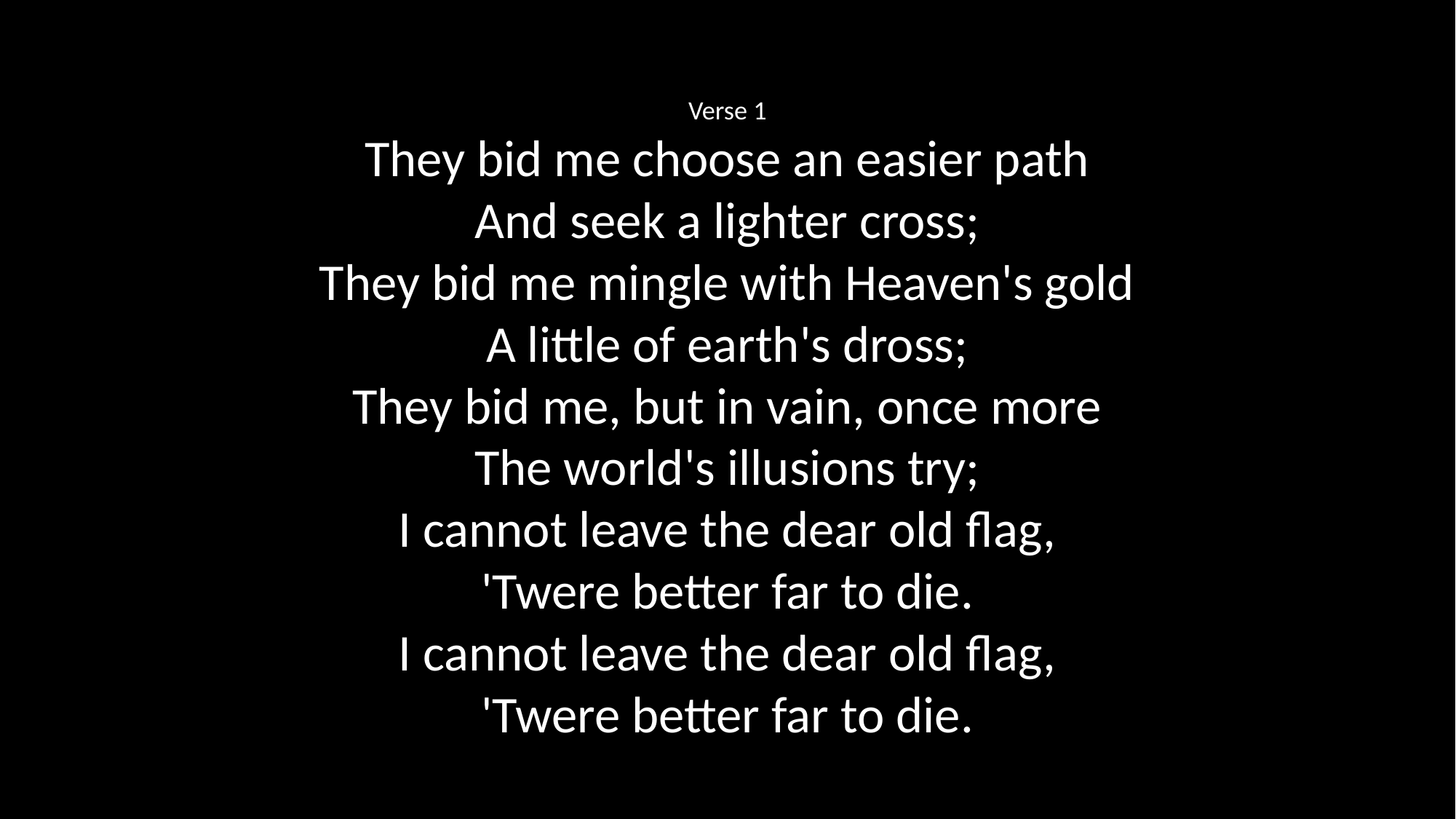

Verse 1
They bid me choose an easier path
And seek a lighter cross;
They bid me mingle with Heaven's gold
A little of earth's dross;
They bid me, but in vain, once more
The world's illusions try;
I cannot leave the dear old flag,
'Twere better far to die.
I cannot leave the dear old flag,
'Twere better far to die.